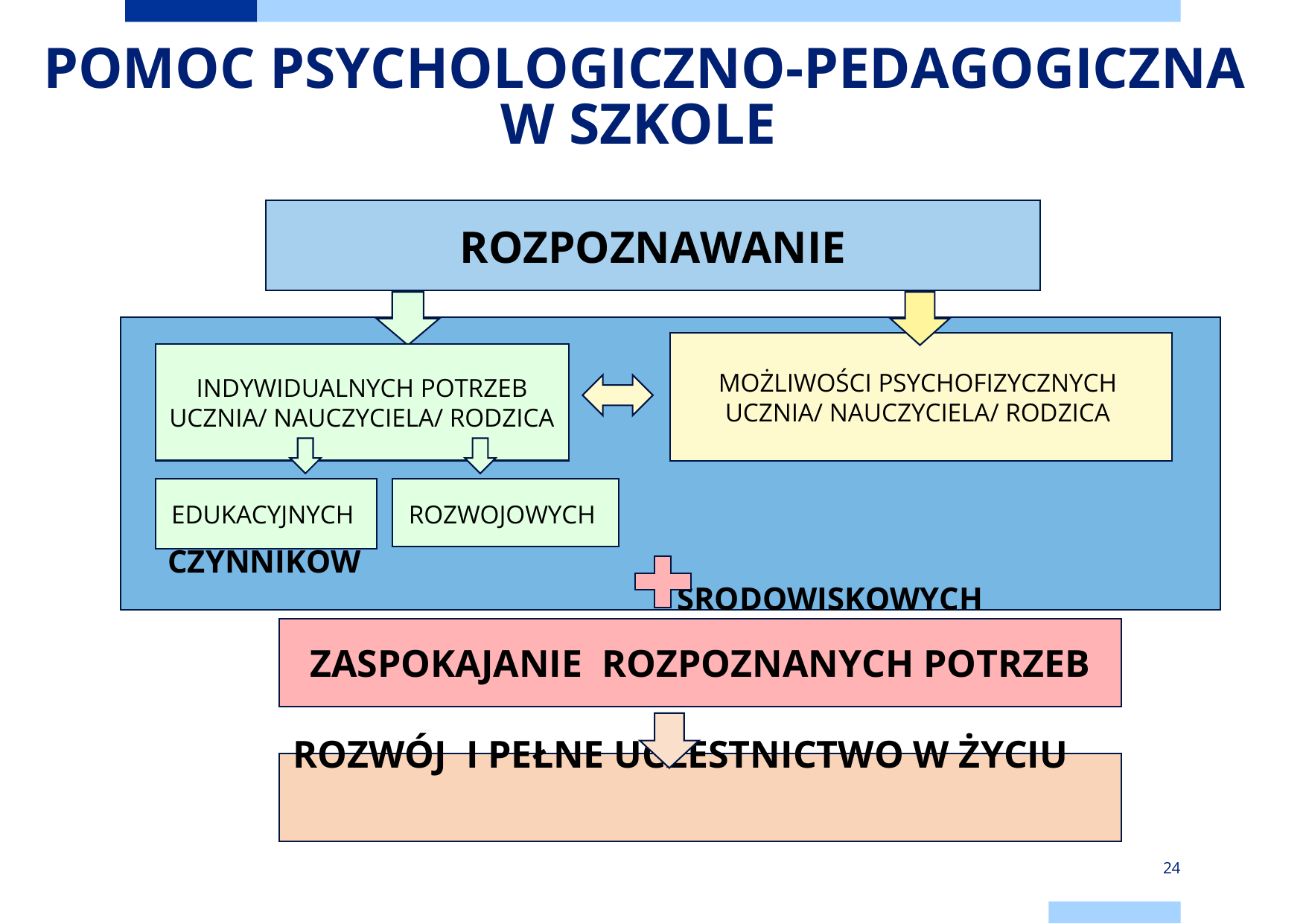

# POMOC PSYCHOLOGICZNO-PEDAGOGICZNA W SZKOLE
ROZPOZNAWANIE

INDYWIDUALNYCH POTRZEB UCZNIA/ NAUCZYCIELA/ RODZICA

                				       CZYNNIKÓW          								                          ŚRODOWISKOWYCH

MOŻLIWOŚCI PSYCHOFIZYCZNYCH  UCZNIA/ NAUCZYCIELA/ RODZICA

EDUKACYJNYCH
ROZWOJOWYCH

ZASPOKAJANIE  ROZPOZNANYCH POTRZEB

ROZWÓJ  I PEŁNE UCZESTNICTWO W ŻYCIU
24